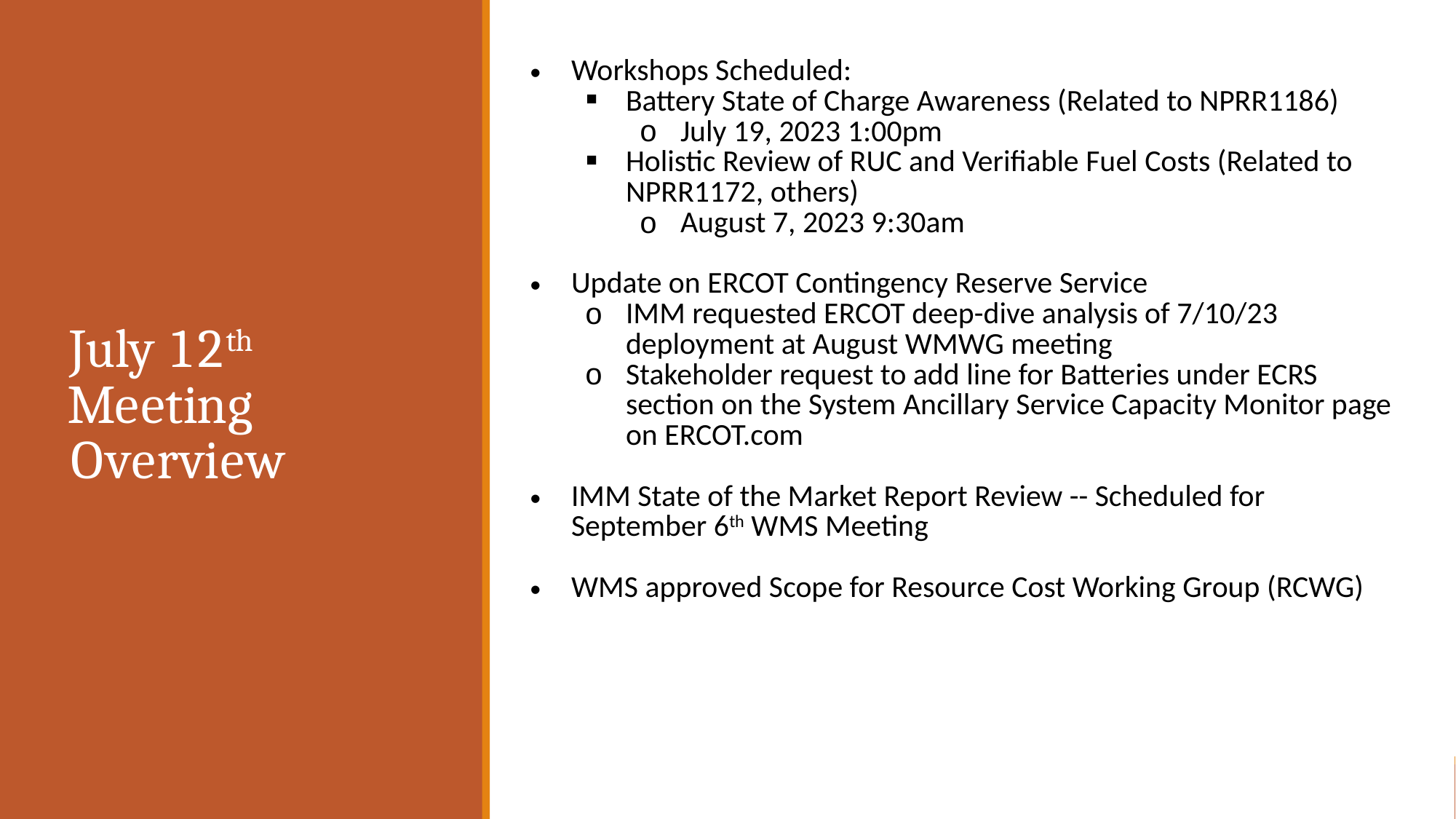

| Workshops Scheduled: Battery State of Charge Awareness (Related to NPRR1186) July 19, 2023 1:00pm Holistic Review of RUC and Verifiable Fuel Costs (Related to NPRR1172, others) August 7, 2023 9:30am Update on ERCOT Contingency Reserve Service IMM requested ERCOT deep-dive analysis of 7/10/23 deployment at August WMWG meeting Stakeholder request to add line for Batteries under ECRS section on the System Ancillary Service Capacity Monitor page on ERCOT.com IMM State of the Market Report Review -- Scheduled for September 6th WMS Meeting WMS approved Scope for Resource Cost Working Group (RCWG) |
| --- |
|  |
# July 12th Meeting Overview